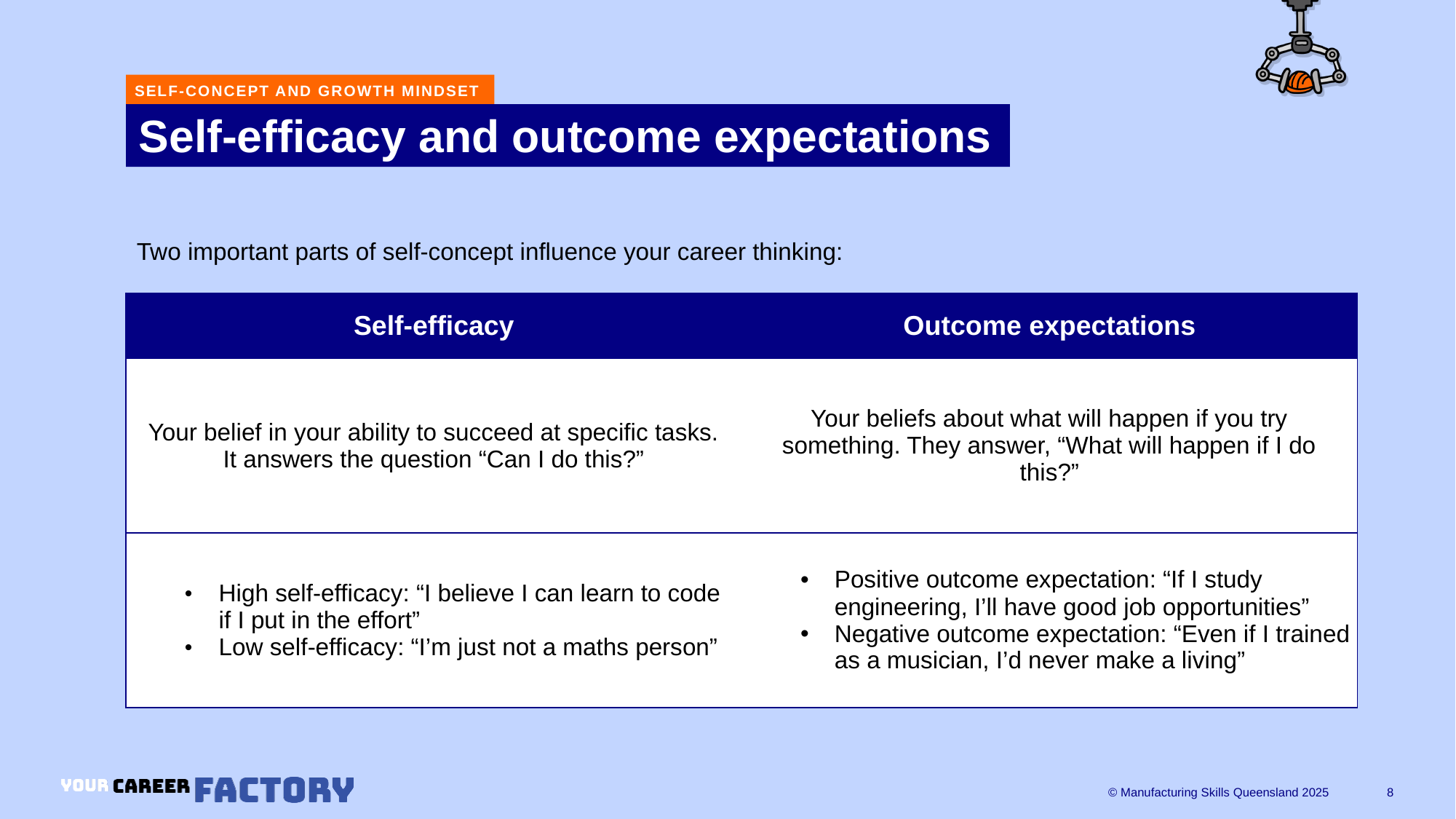

SELF-CONCEPT AND GROWTH MINDSET
# Self-efficacy and outcome expectations
Two important parts of self-concept influence your career thinking:
| Self-efficacy | Outcome expectations |
| --- | --- |
| Your belief in your ability to succeed at specific tasks. It answers the question “Can I do this?” | Your beliefs about what will happen if you try something. They answer, “What will happen if I do this?” |
| High self-efficacy: “I believe I can learn to code if I put in the effort” Low self-efficacy: “I’m just not a maths person” | Positive outcome expectation: “If I study engineering, I’ll have good job opportunities” Negative outcome expectation: “Even if I trained as a musician, I’d never make a living” |